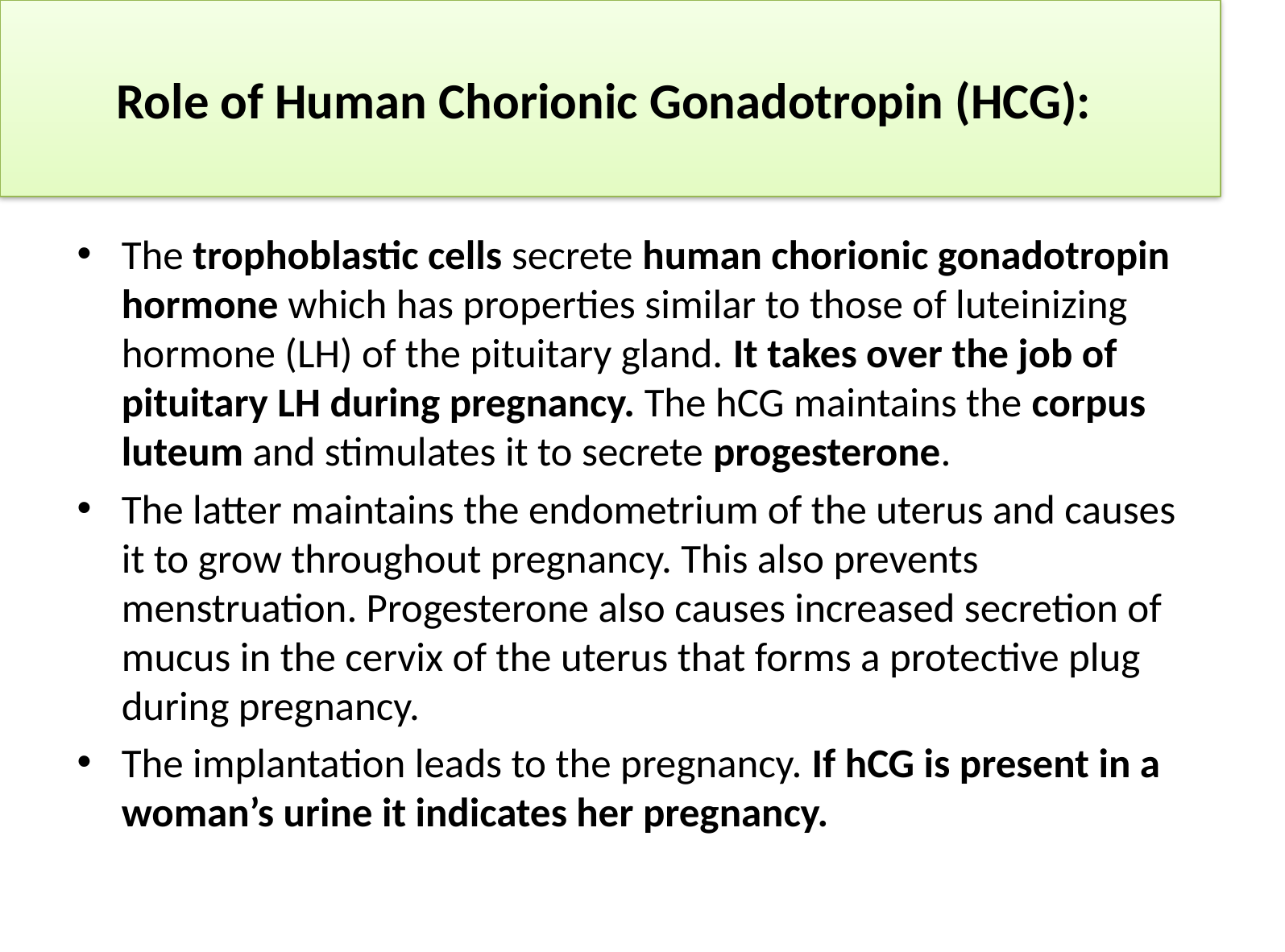

# Role of Human Chorionic Gonadotropin (HCG):
The trophoblastic cells secrete human chorionic gonadotropin hormone which has properties similar to those of luteinizing hormone (LH) of the pituitary gland. It takes over the job of pituitary LH during pregnancy. The hCG maintains the corpus luteum and stimulates it to secrete progesterone.
The latter maintains the endometrium of the uterus and causes it to grow throughout pregnancy. This also prevents menstruation. Progesterone also causes increased secretion of mucus in the cervix of the uterus that forms a protective plug during pregnancy.
The implantation leads to the pregnancy. If hCG is present in a woman’s urine it indicates her pregnancy.